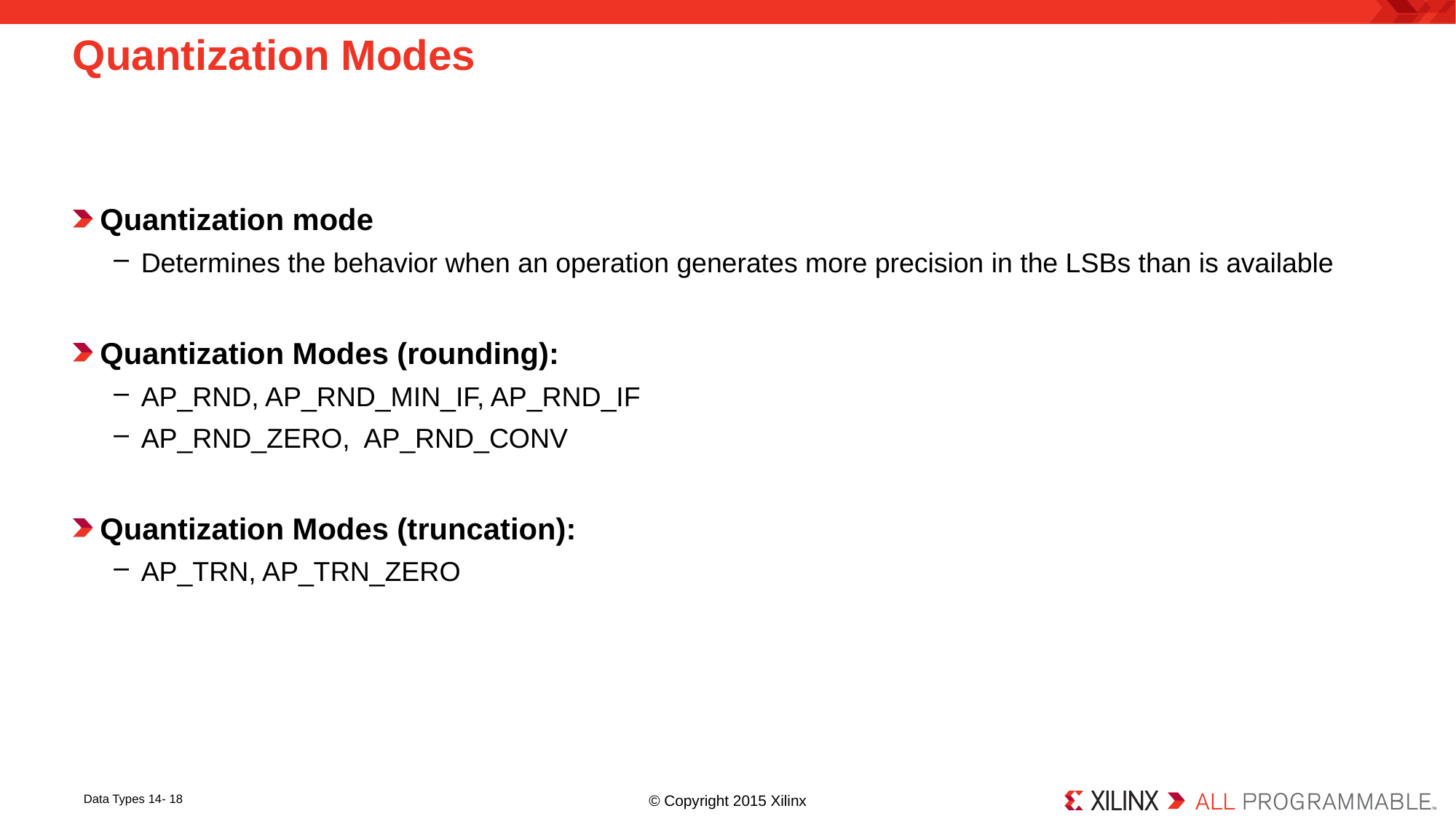

# Quantization Modes
Quantization mode
Determines the behavior when an operation generates more precision in the LSBs than is available

Quantization Modes (rounding):
AP_RND, AP_RND_MIN_IF, AP_RND_IF
AP_RND_ZERO,  AP_RND_CONV

Quantization Modes (truncation):
AP_TRN, AP_TRN_ZERO

14- 18
Data Types 14- 18
© Copyright 2015 Xilinx